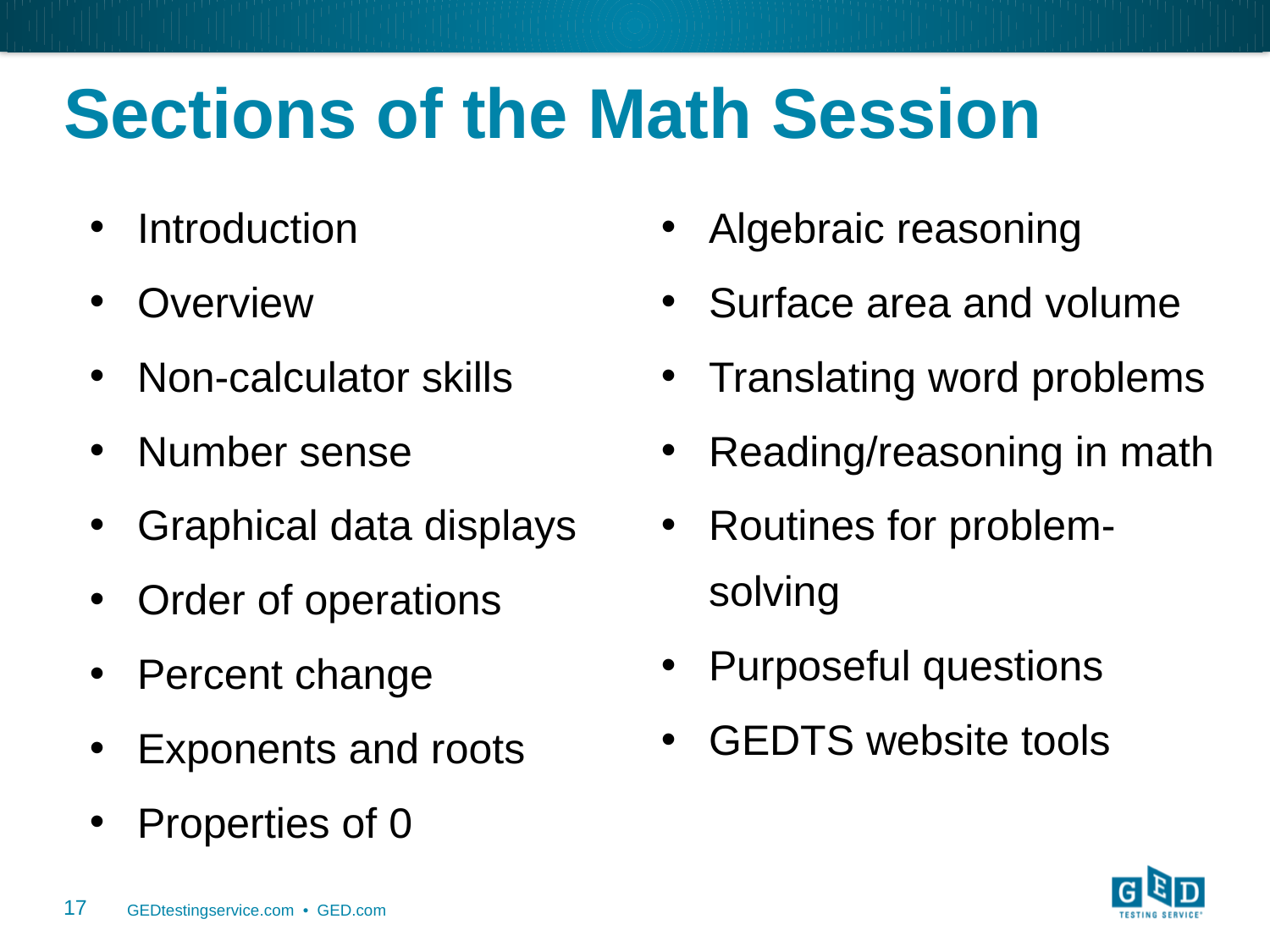

# Sections of the Math Session
Introduction
Overview
Non-calculator skills
Number sense
Graphical data displays
Order of operations
Percent change
Exponents and roots
Properties of 0

Algebraic reasoning
Surface area and volume
Translating word problems
Reading/reasoning in math
Routines for problem-solving
Purposeful questions
GEDTS website tools

17